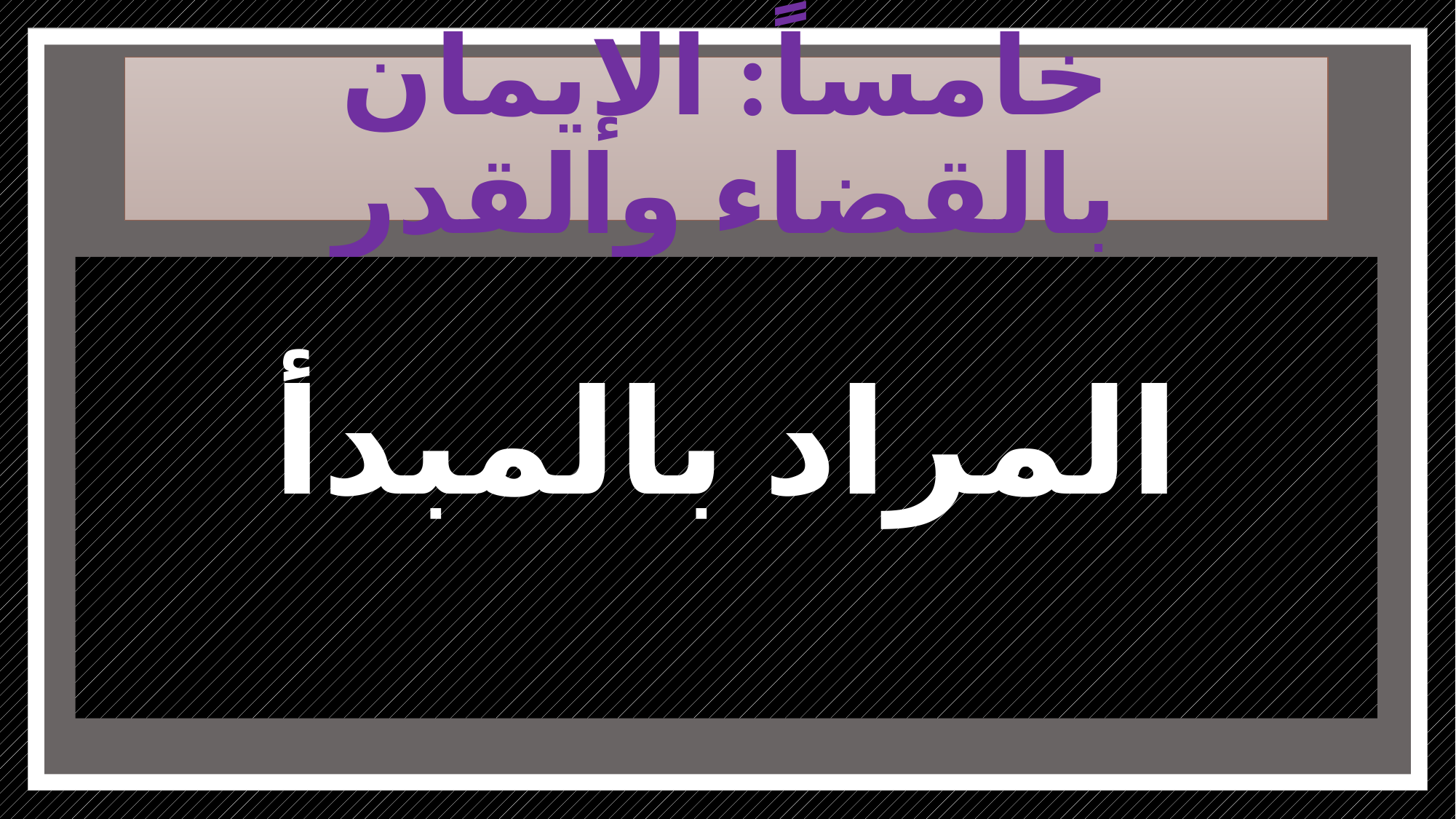

# خامساً: الإيمان بالقضاء والقدر

المراد بالمبدأ